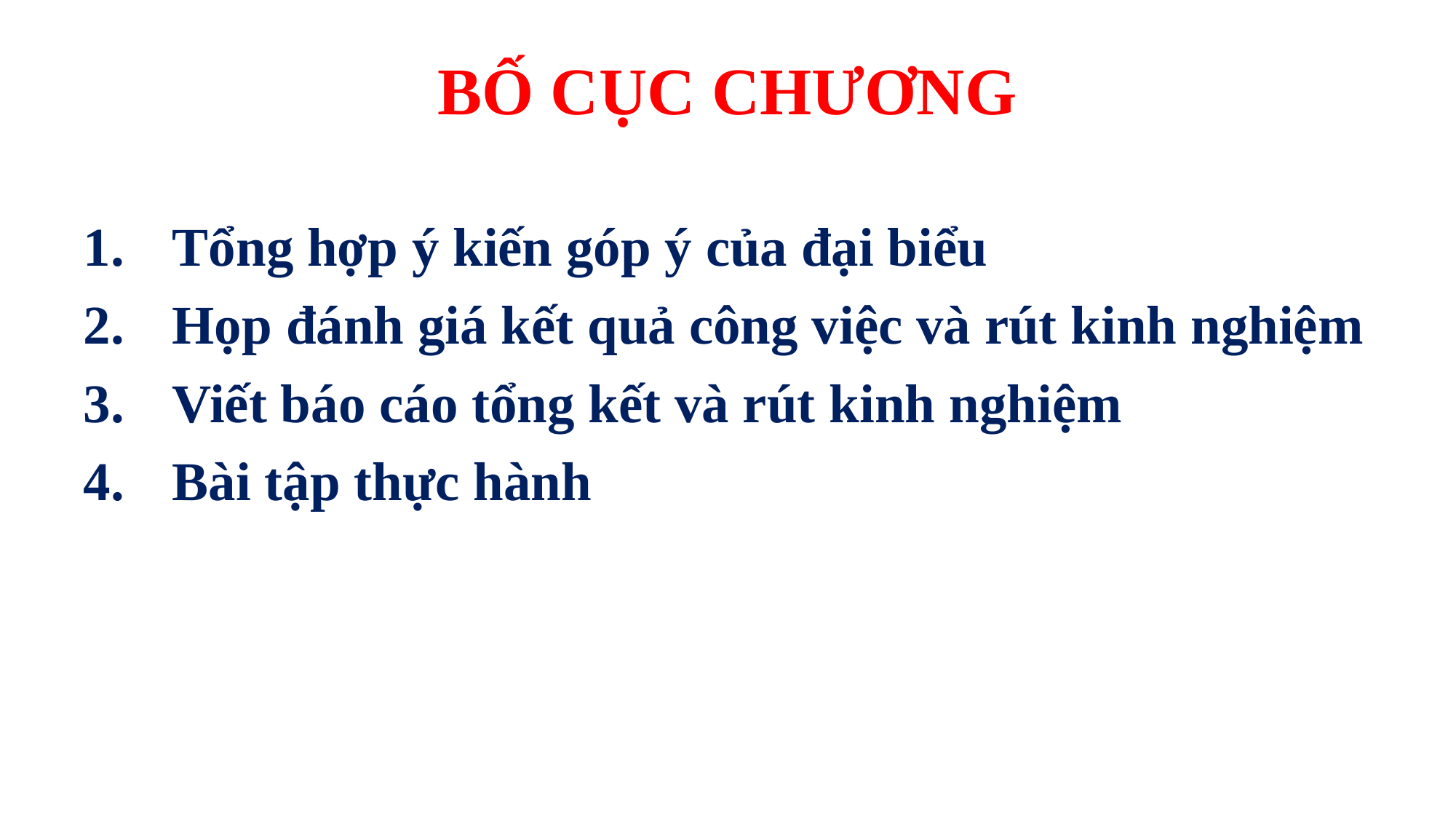

Tổng hợp ý kiến góp ý của đại biểu
Họp đánh giá kết quả công việc và rút kinh nghiệm
Viết báo cáo tổng kết và rút kinh nghiệm
Bài tập thực hành